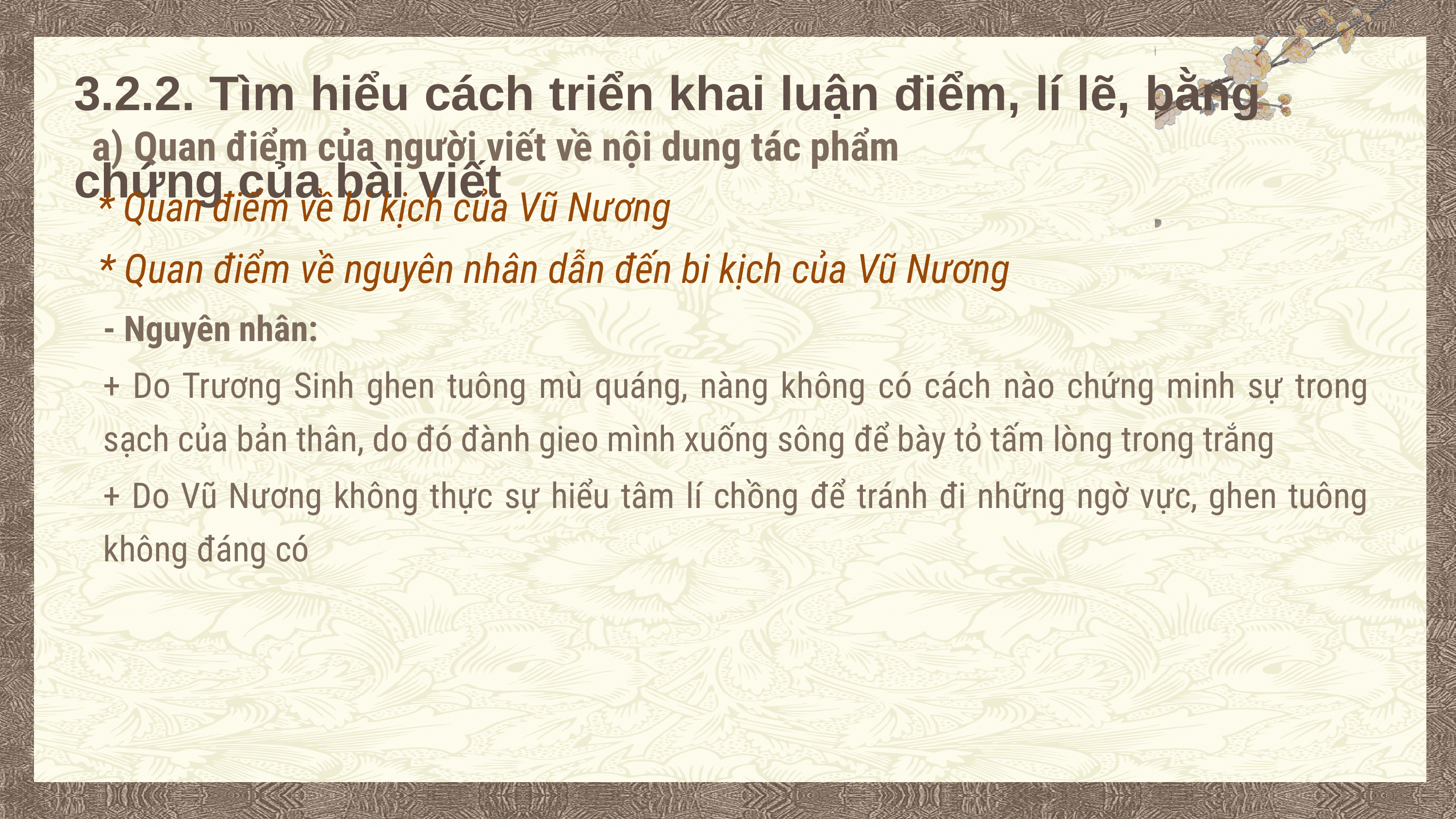

3.2.2. Tìm hiểu cách triển khai luận điểm, lí lẽ, bằng chứng của bài viết
a) Quan điểm của người viết về nội dung tác phẩm
* Quan điểm về bi kịch của Vũ Nương

* Quan điểm về nguyên nhân dẫn đến bi kịch của Vũ Nương

- Nguyên nhân:
+ Do Trương Sinh ghen tuông mù quáng, nàng không có cách nào chứng minh sự trong sạch của bản thân, do đó đành gieo mình xuống sông để bày tỏ tấm lòng trong trắng
+ Do Vũ Nương không thực sự hiểu tâm lí chồng để tránh đi những ngờ vực, ghen tuông không đáng có